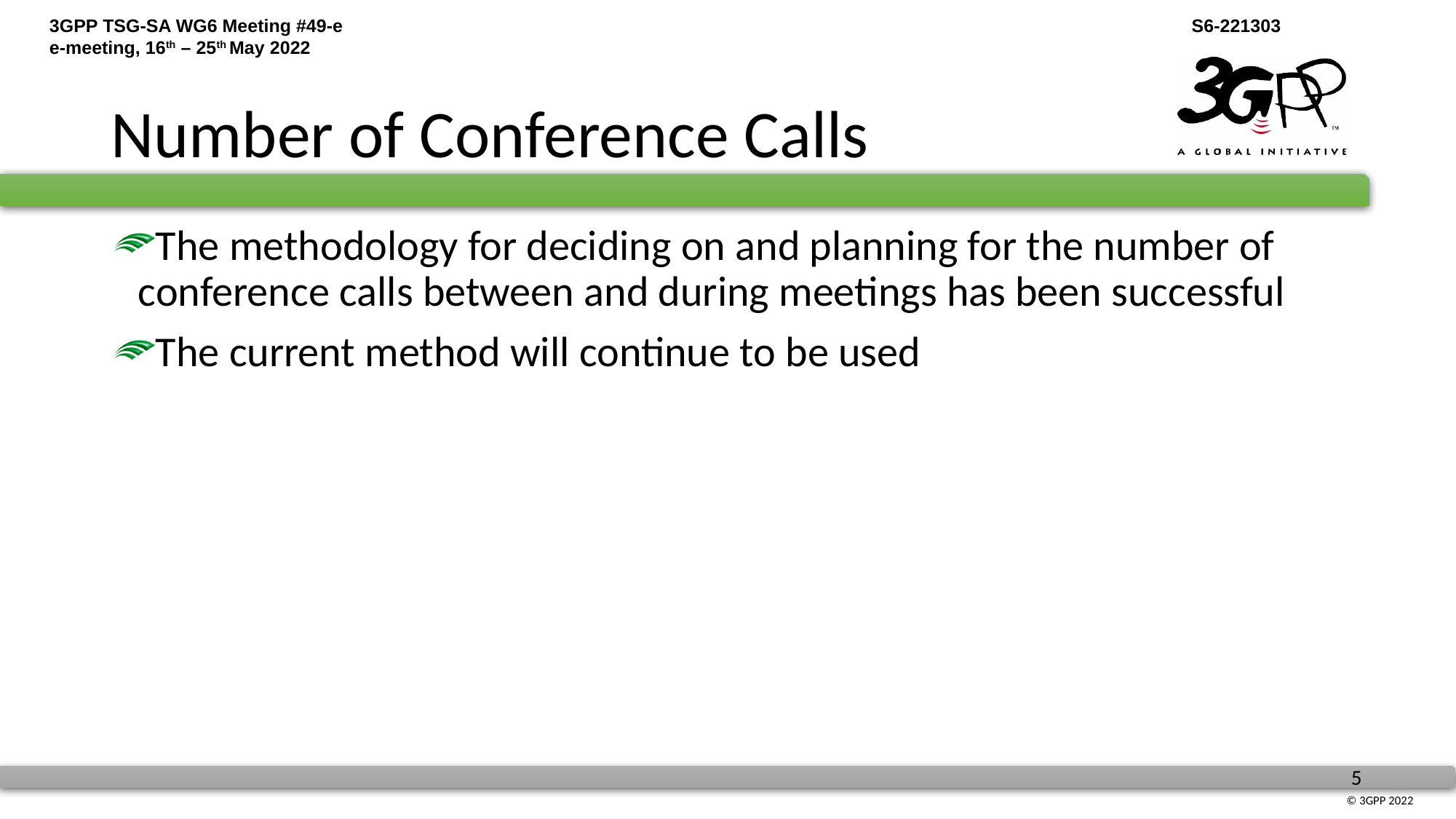

# Number of Conference Calls
The methodology for deciding on and planning for the number of conference calls between and during meetings has been successful
The current method will continue to be used